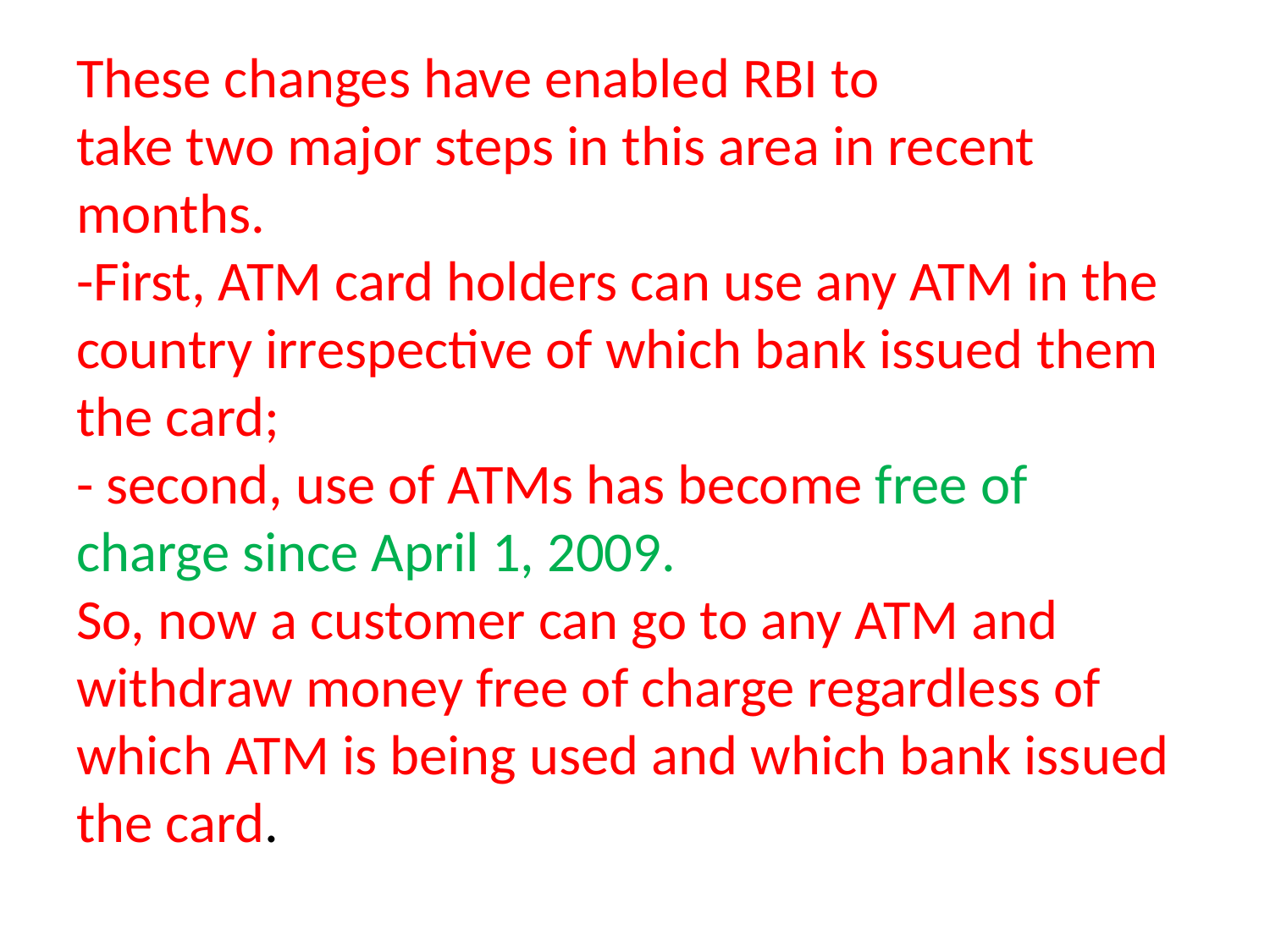

# These changes have enabled RBI to take two major steps in this area in recent months. -First, ATM card holders can use any ATM in the country irrespective of which bank issued them the card; - second, use of ATMs has become free of charge since April 1, 2009. So, now a customer can go to any ATM and withdraw money free of charge regardless of which ATM is being used and which bank issued the card.